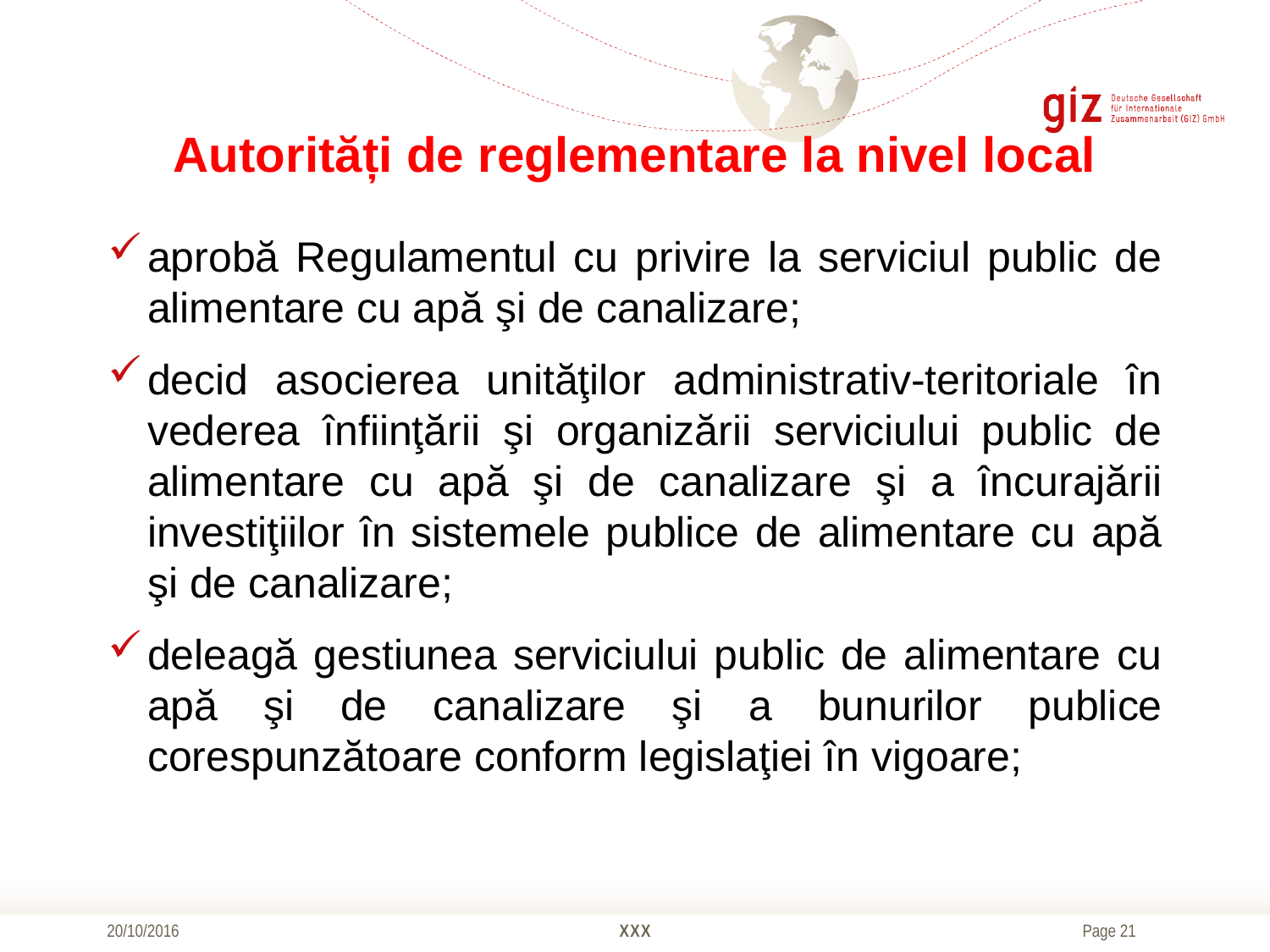

# Autorități de reglementare la nivel local
aprobă Regulamentul cu privire la serviciul public de alimentare cu apă şi de canalizare;
decid asocierea unităţilor administrativ-teritoriale în vederea înfiinţării şi organizării serviciului public de alimentare cu apă şi de canalizare şi a încurajării investiţiilor în sistemele publice de alimentare cu apă şi de canalizare;
deleagă gestiunea serviciului public de alimentare cu apă şi de canalizare şi a bunurilor publice corespunzătoare conform legislaţiei în vigoare;

20/10/2016
XXX